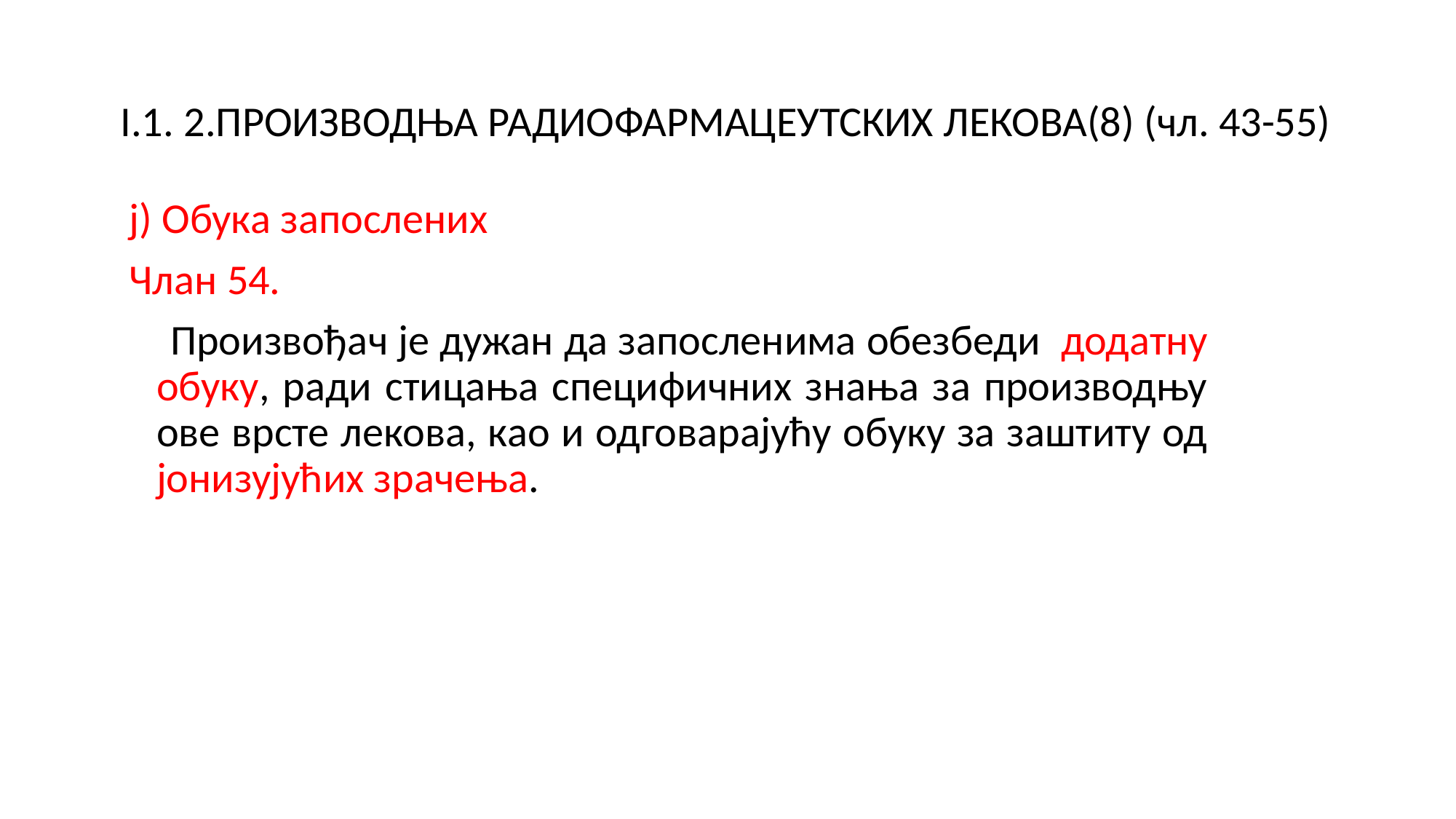

# I.1. 2.ПРОИЗВОДЊА РАДИОФАРМАЦЕУТСКИХ ЛЕКОВА(8) (чл. 43-55)
ј) Обука запослених
Члан 54.
    Произвођач је дужан да запосленима обезбеди  додатну обуку, ради стицања специфичних знања за производњу ове врсте лекова, као и одговарајућу обуку за заштиту од јонизујућих зрачења.